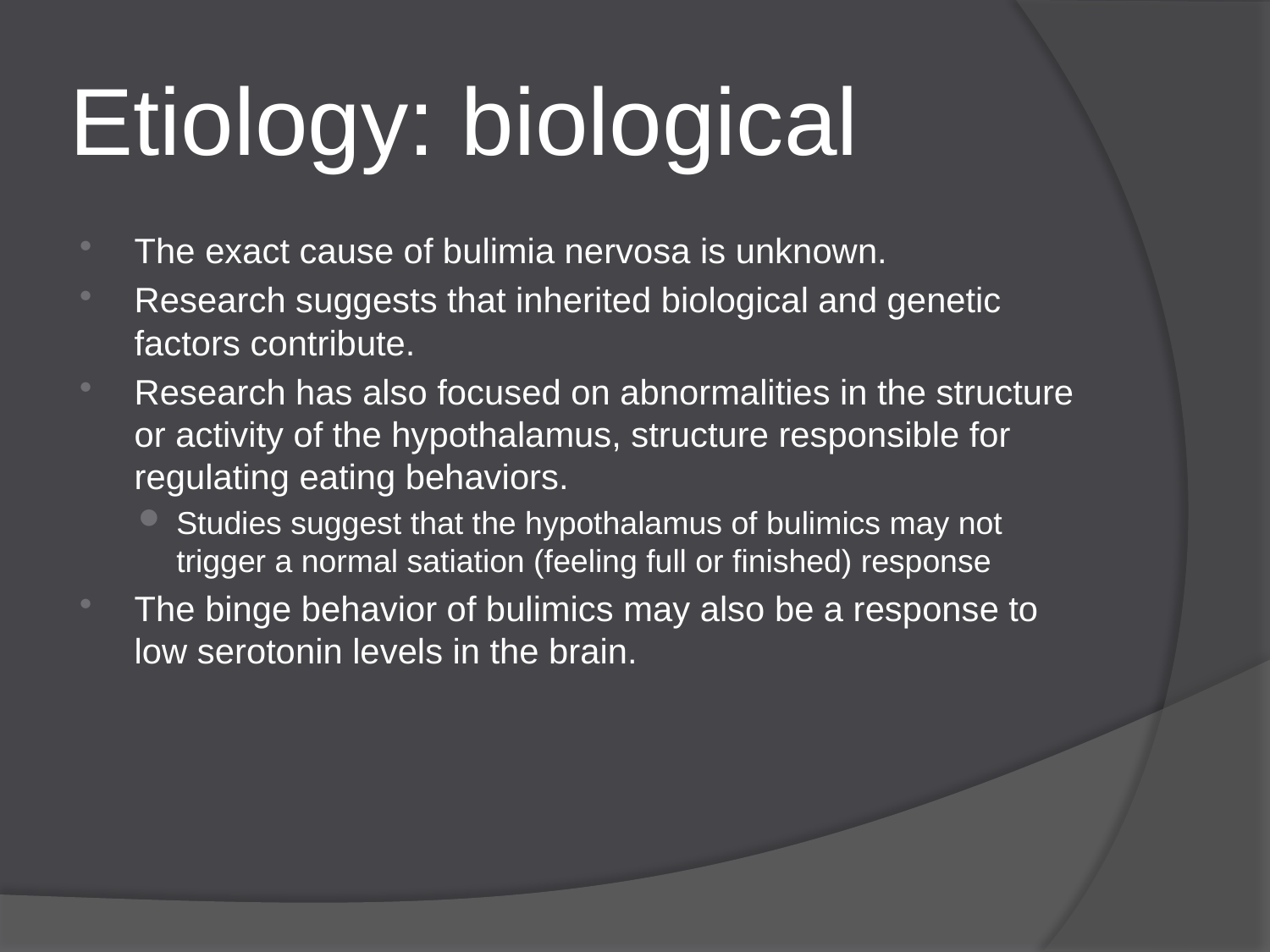

# Etiology: biological
The exact cause of bulimia nervosa is unknown.
Research suggests that inherited biological and genetic factors contribute.
Research has also focused on abnormalities in the structure or activity of the hypothalamus, structure responsible for regulating eating behaviors.
Studies suggest that the hypothalamus of bulimics may not trigger a normal satiation (feeling full or finished) response
The binge behavior of bulimics may also be a response to low serotonin levels in the brain.